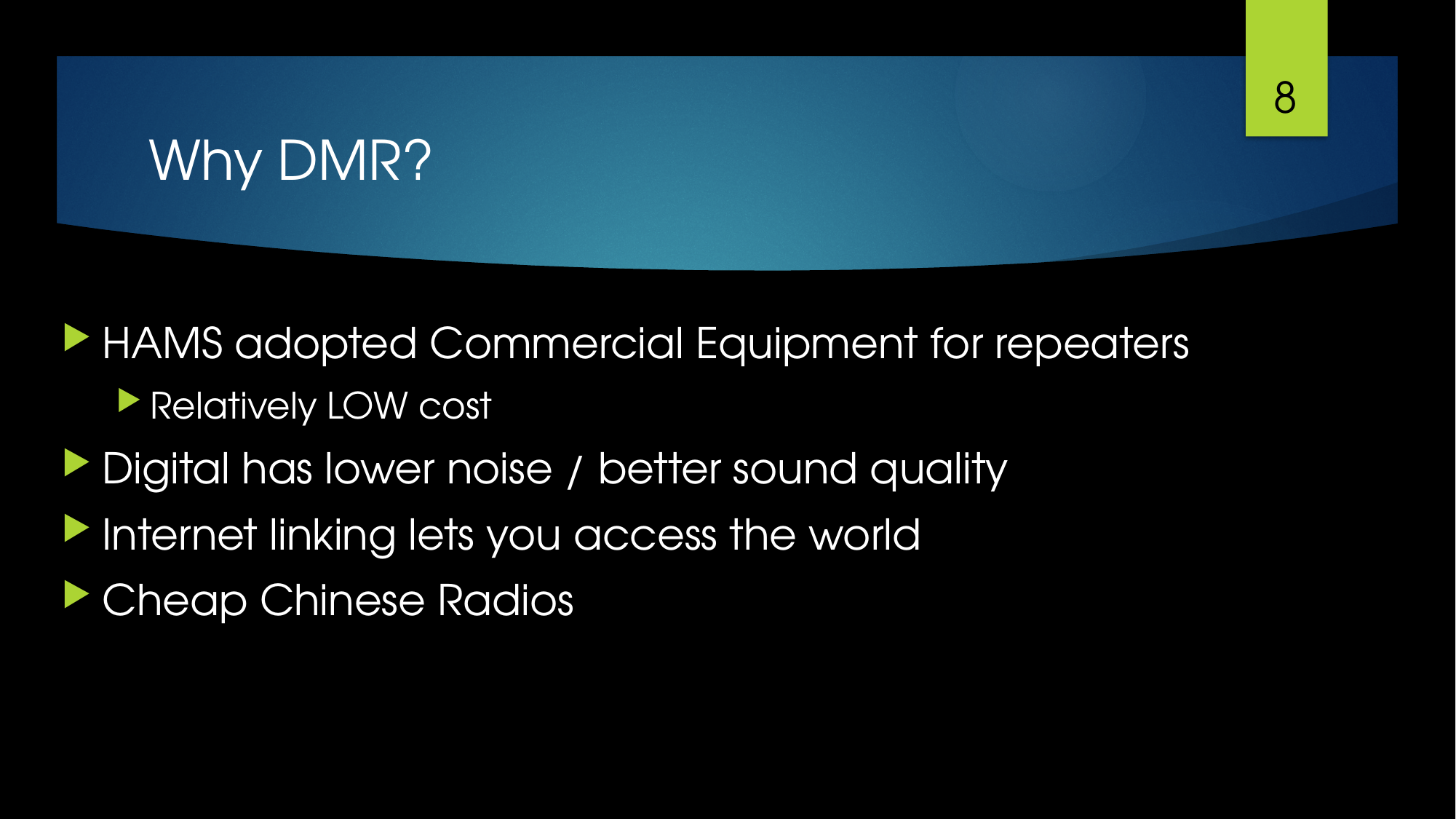

8
# Why DMR?
HAMS adopted Commercial Equipment for repeaters
Relatively LOW cost
Digital has lower noise / better sound quality
Internet linking lets you access the world
Cheap Chinese Radios